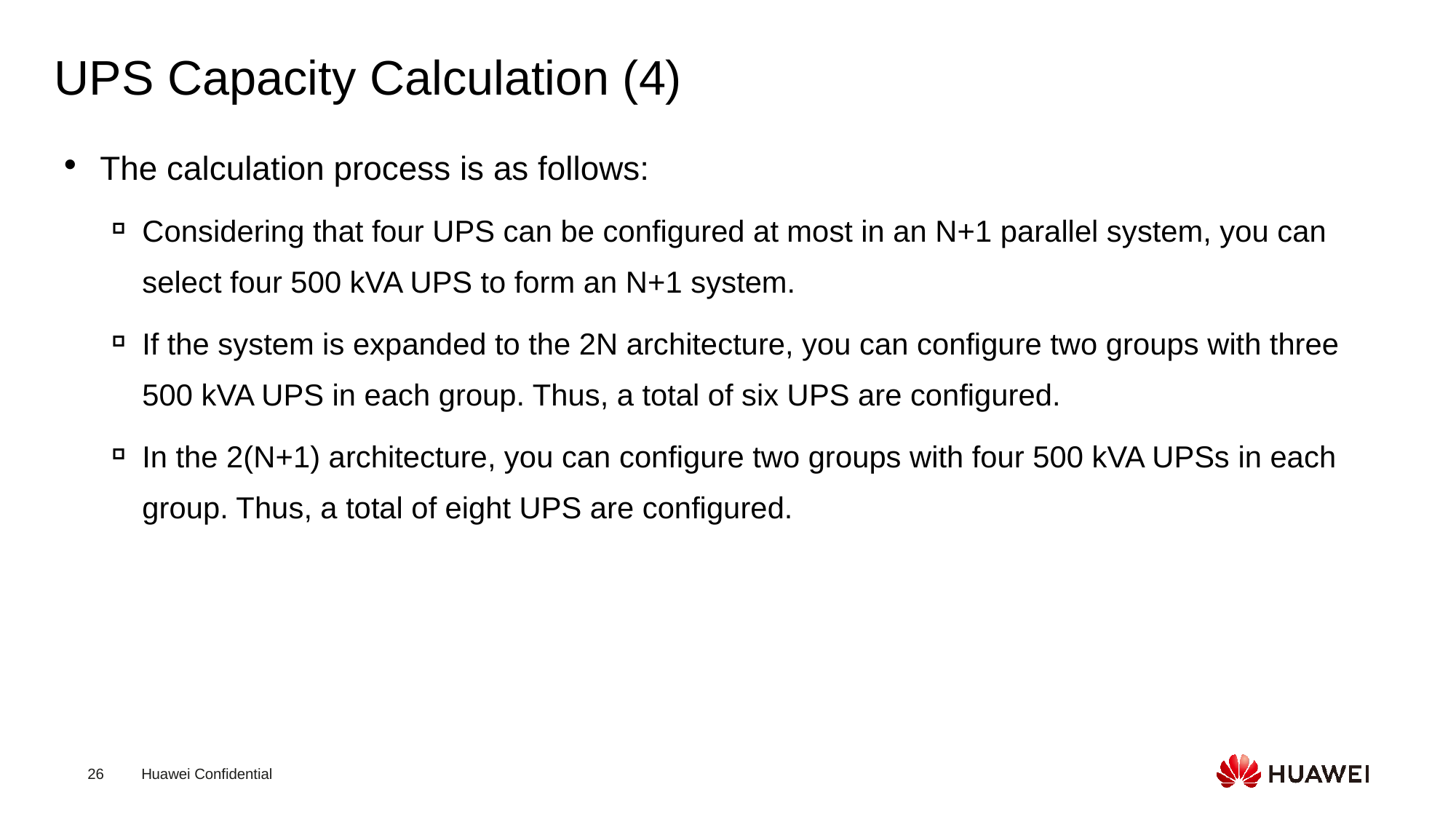

# UPS Capacity Calculation (4)
The calculation process is as follows:
Considering that four UPS can be configured at most in an N+1 parallel system, you can select four 500 kVA UPS to form an N+1 system.
If the system is expanded to the 2N architecture, you can configure two groups with three 500 kVA UPS in each group. Thus, a total of six UPS are configured.
In the 2(N+1) architecture, you can configure two groups with four 500 kVA UPSs in each group. Thus, a total of eight UPS are configured.